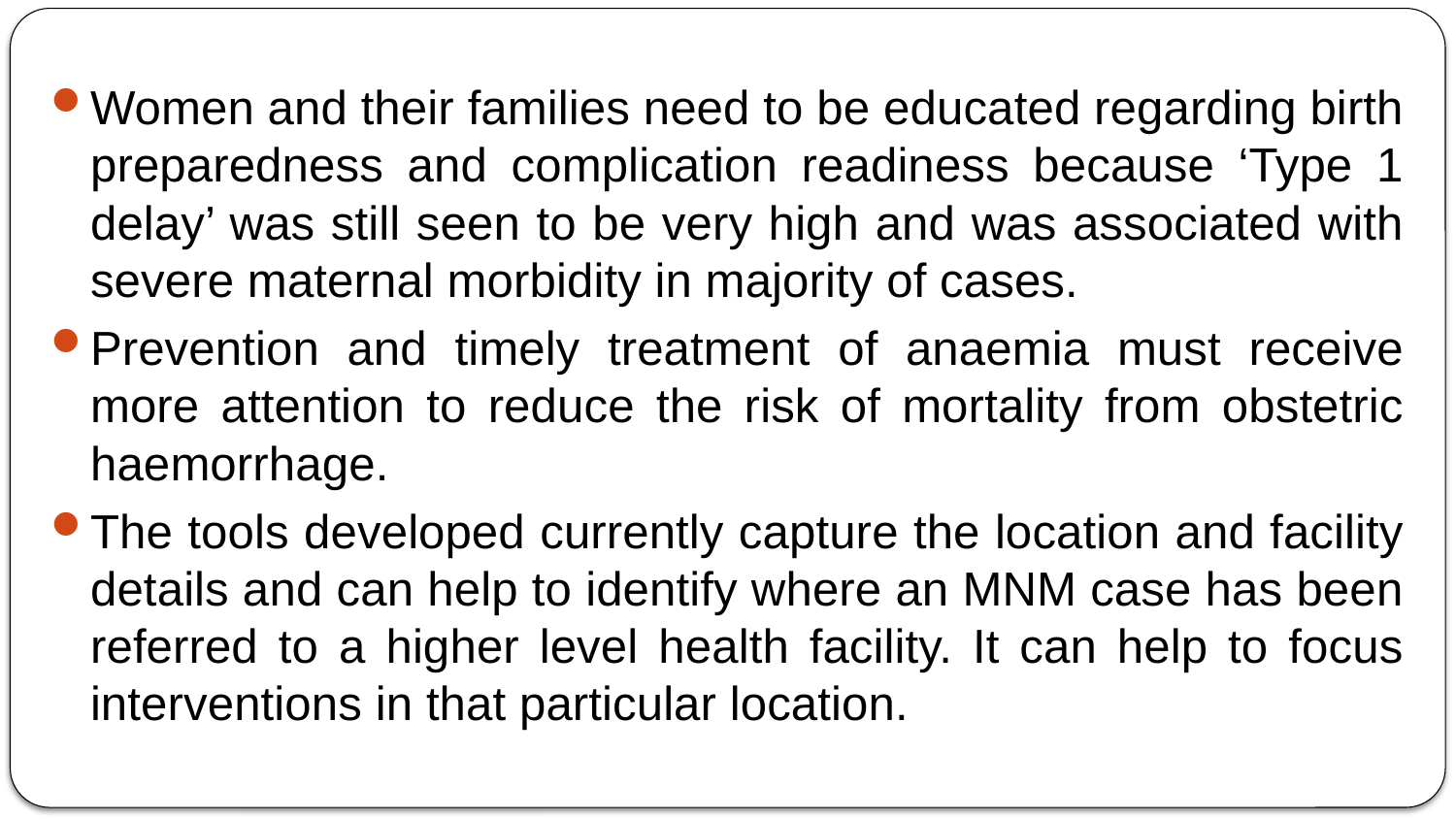

#
Women and their families need to be educated regarding birth preparedness and complication readiness because ‘Type 1 delay’ was still seen to be very high and was associated with severe maternal morbidity in majority of cases.
Prevention and timely treatment of anaemia must receive more attention to reduce the risk of mortality from obstetric haemorrhage.
The tools developed currently capture the location and facility details and can help to identify where an MNM case has been referred to a higher level health facility. It can help to focus interventions in that particular location.